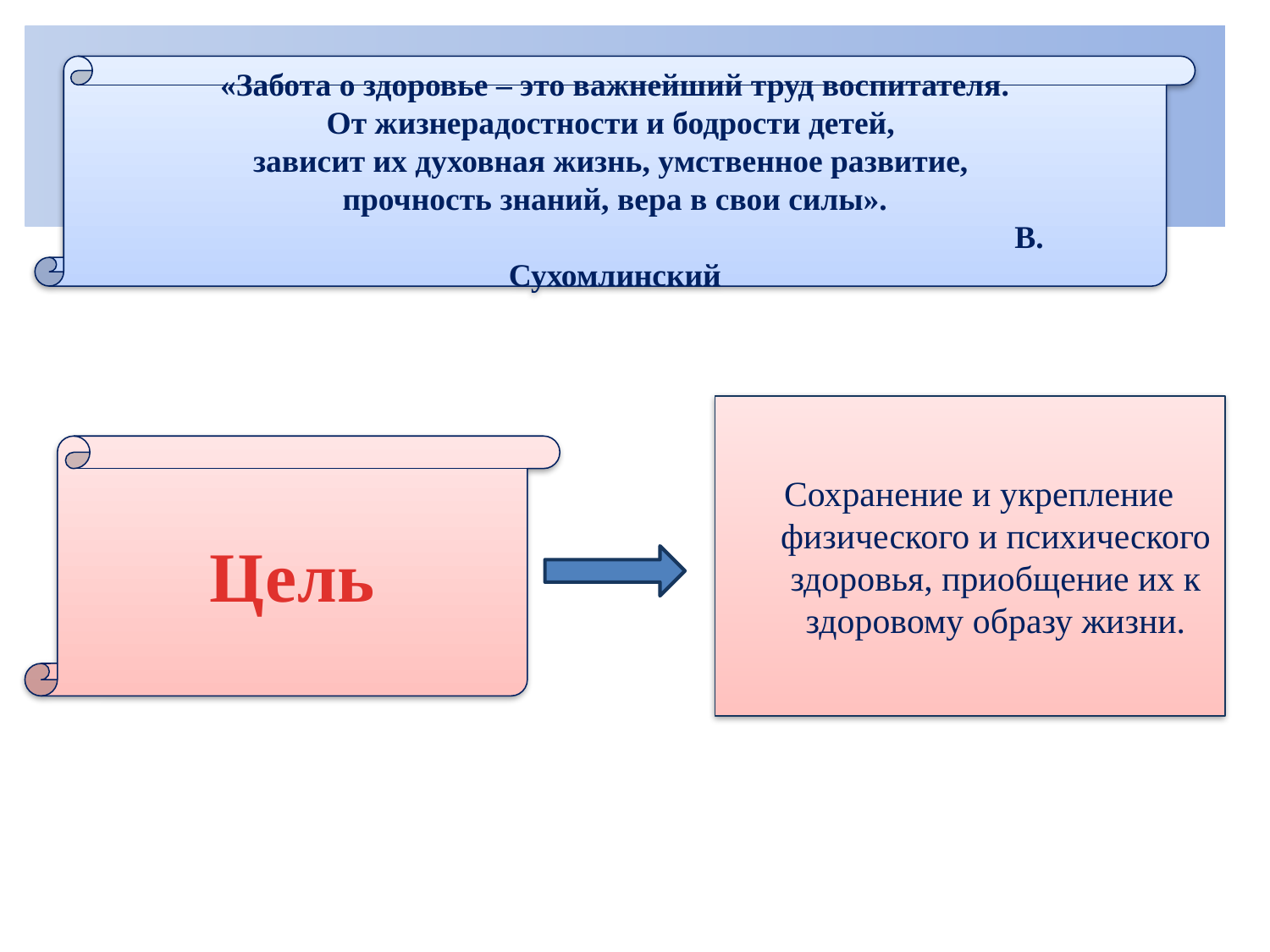

#
«Забота о здоровье – это важнейший труд воспитателя.
От жизнерадостности и бодрости детей,
зависит их духовная жизнь, умственное развитие,
прочность знаний, вера в свои силы».
                                                                                                       В. Сухомлинский
  Сохранение и укрепление физического и психического здоровья, приобщение их к здоровому образу жизни.
Цель